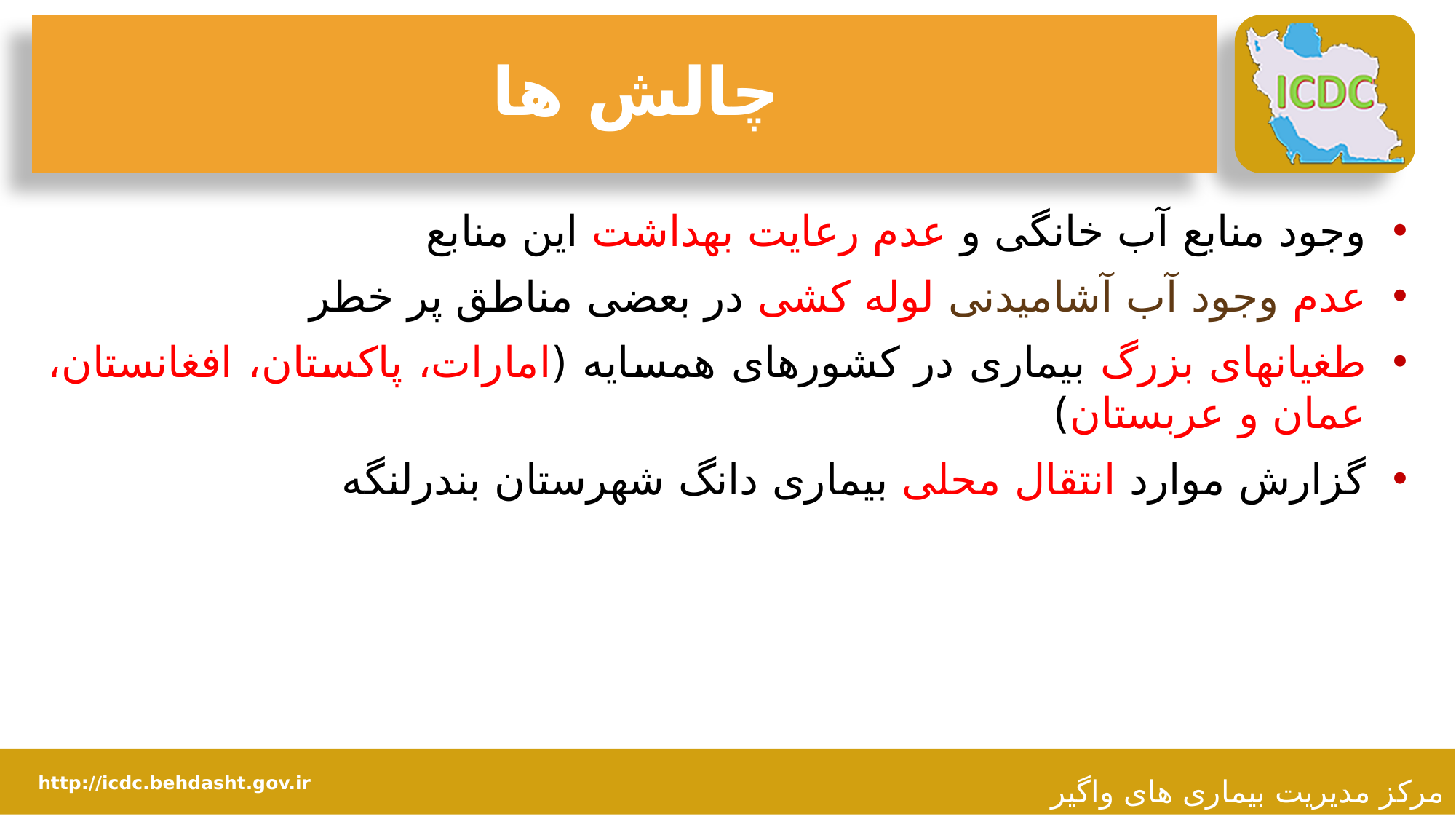

# چالش ها
وجود منابع آب خانگی و عدم رعایت بهداشت این منابع
عدم وجود آب آشامیدنی لوله کشی در بعضی مناطق پر خطر
طغیانهای بزرگ بیماری در کشورهای همسایه (امارات، پاکستان، افغانستان، عمان و عربستان)
گزارش موارد انتقال محلی بیماری دانگ شهرستان بندرلنگه